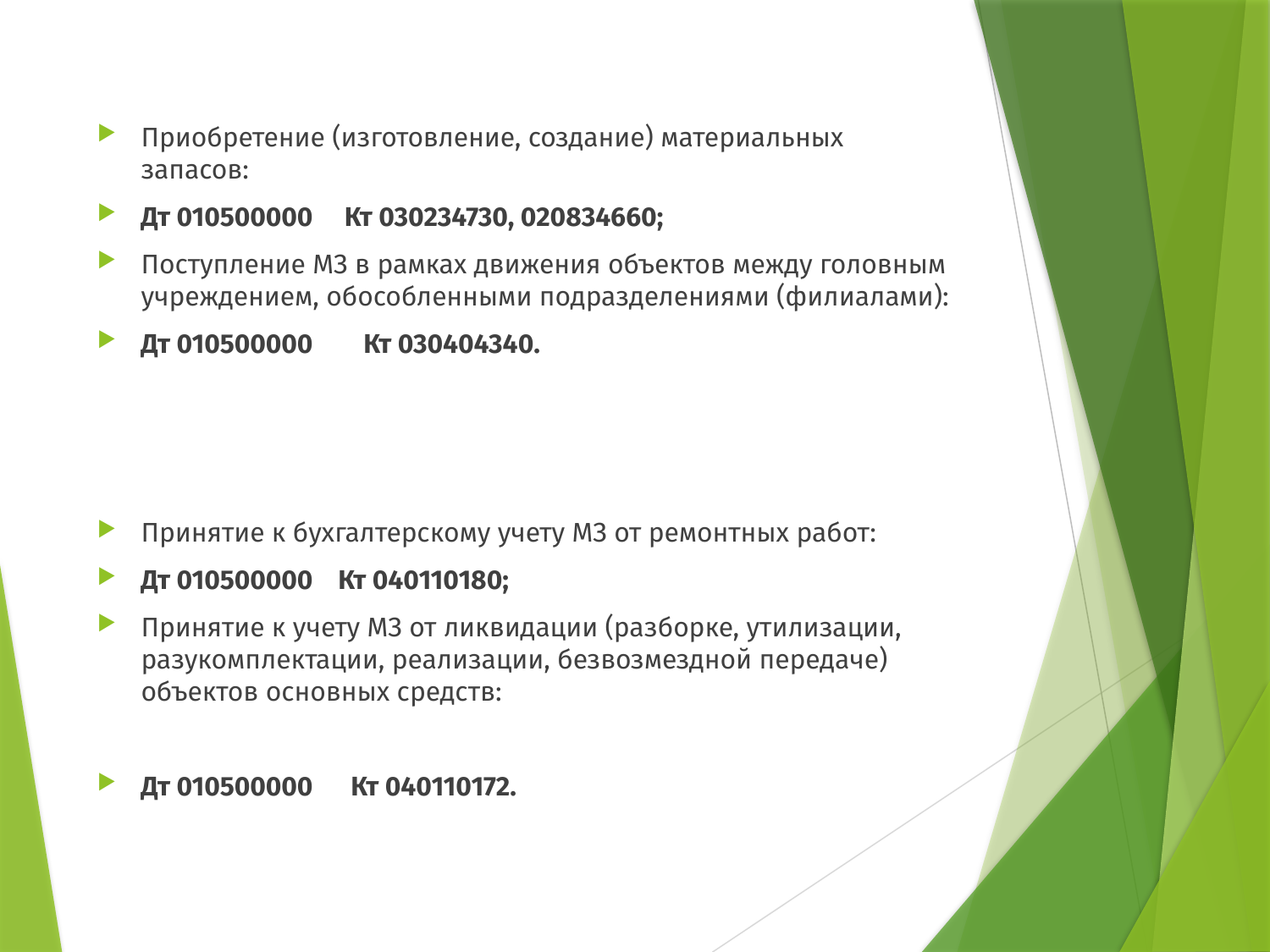

#

Приобретение (изготовление, создание) материальных запасов:
Дт 010500000     Кт 030234730, 020834660;
Поступление МЗ в рамках движения объектов между головным учреждением, обособленными подразделениями (филиалами):
Дт 010500000        Кт 030404340.

Принятие к бухгалтерскому учету МЗ от ремонтных работ:
Дт 010500000    Кт 040110180;
Принятие к учету МЗ от ликвидации (разборке, утилизации, разукомплектации, реализации, безвозмездной передаче) объектов основных средств:

Дт 010500000      Кт 040110172.